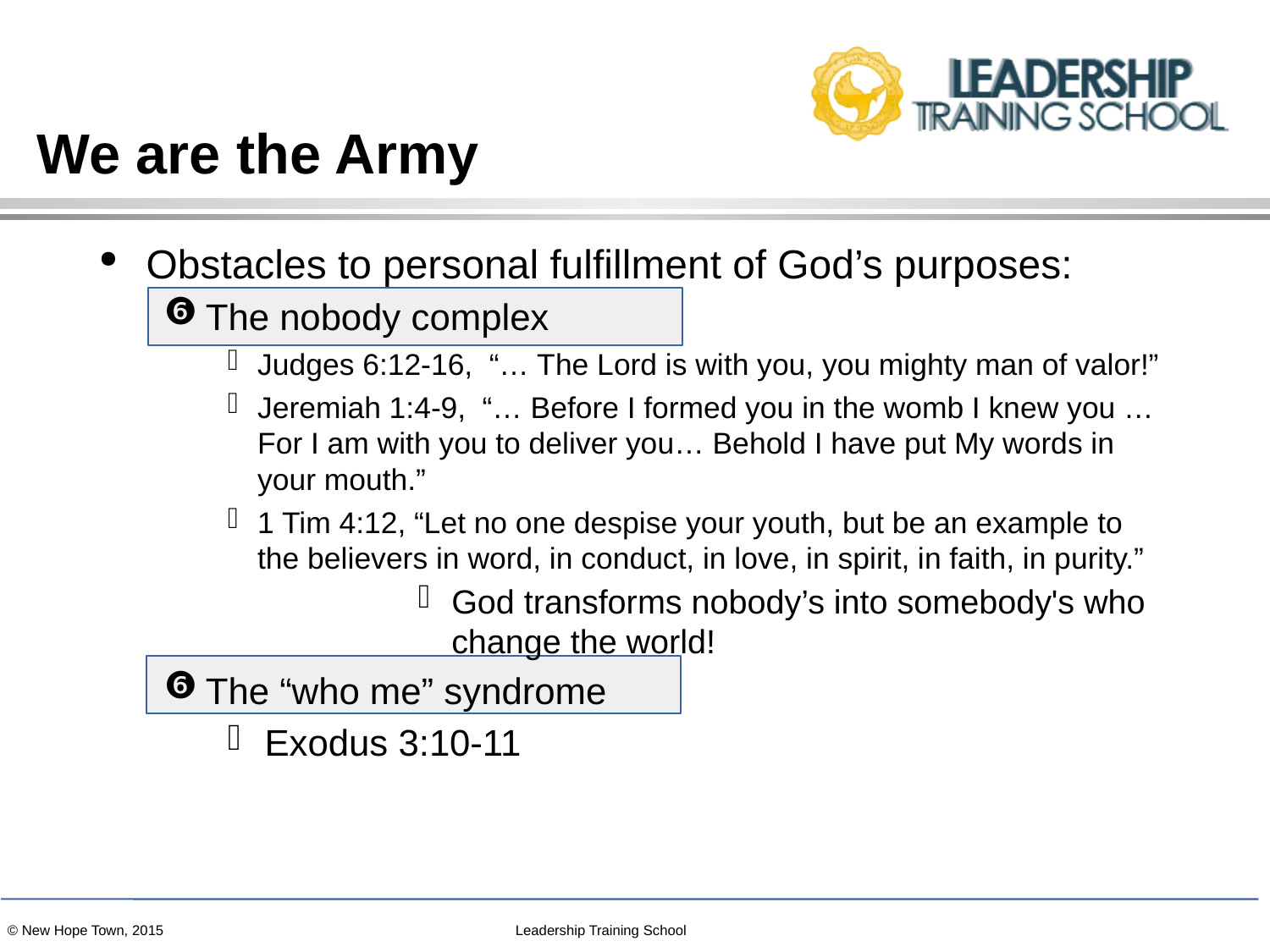

# We are the Army
Obstacles to personal fulfillment of God’s purposes:
The nobody complex
Judges 6:12-16,  “… The Lord is with you, you mighty man of valor!”
Jeremiah 1:4-9,  “… Before I formed you in the womb I knew you … For I am with you to deliver you… Behold I have put My words in your mouth.”
1 Tim 4:12, “Let no one despise your youth, but be an example to the believers in word, in conduct, in love, in spirit, in faith, in purity.”
God transforms nobody’s into somebody's who change the world!
The “who me” syndrome
Exodus 3:10-11

8